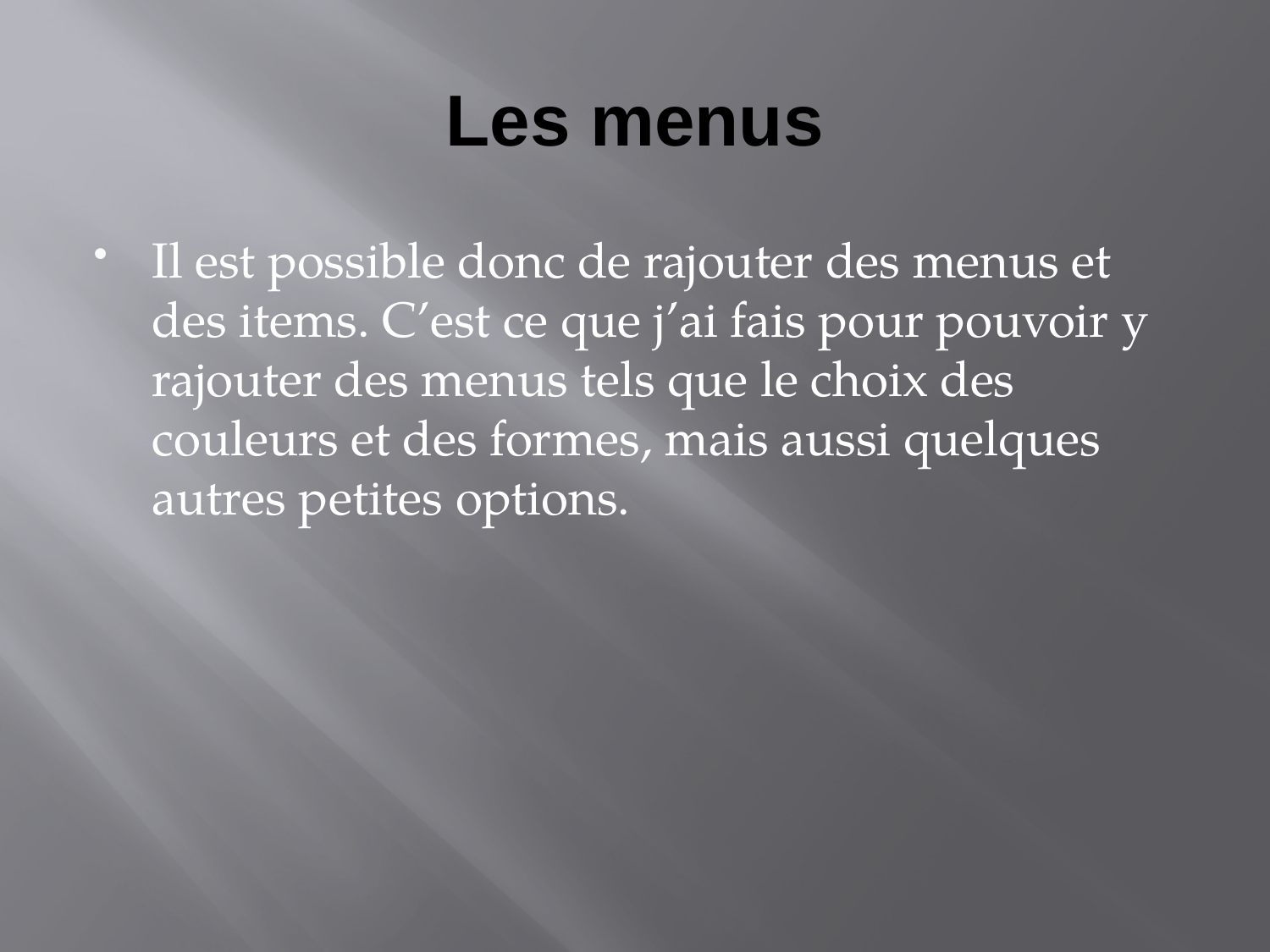

# Les menus
Il est possible donc de rajouter des menus et des items. C’est ce que j’ai fais pour pouvoir y rajouter des menus tels que le choix des couleurs et des formes, mais aussi quelques autres petites options.